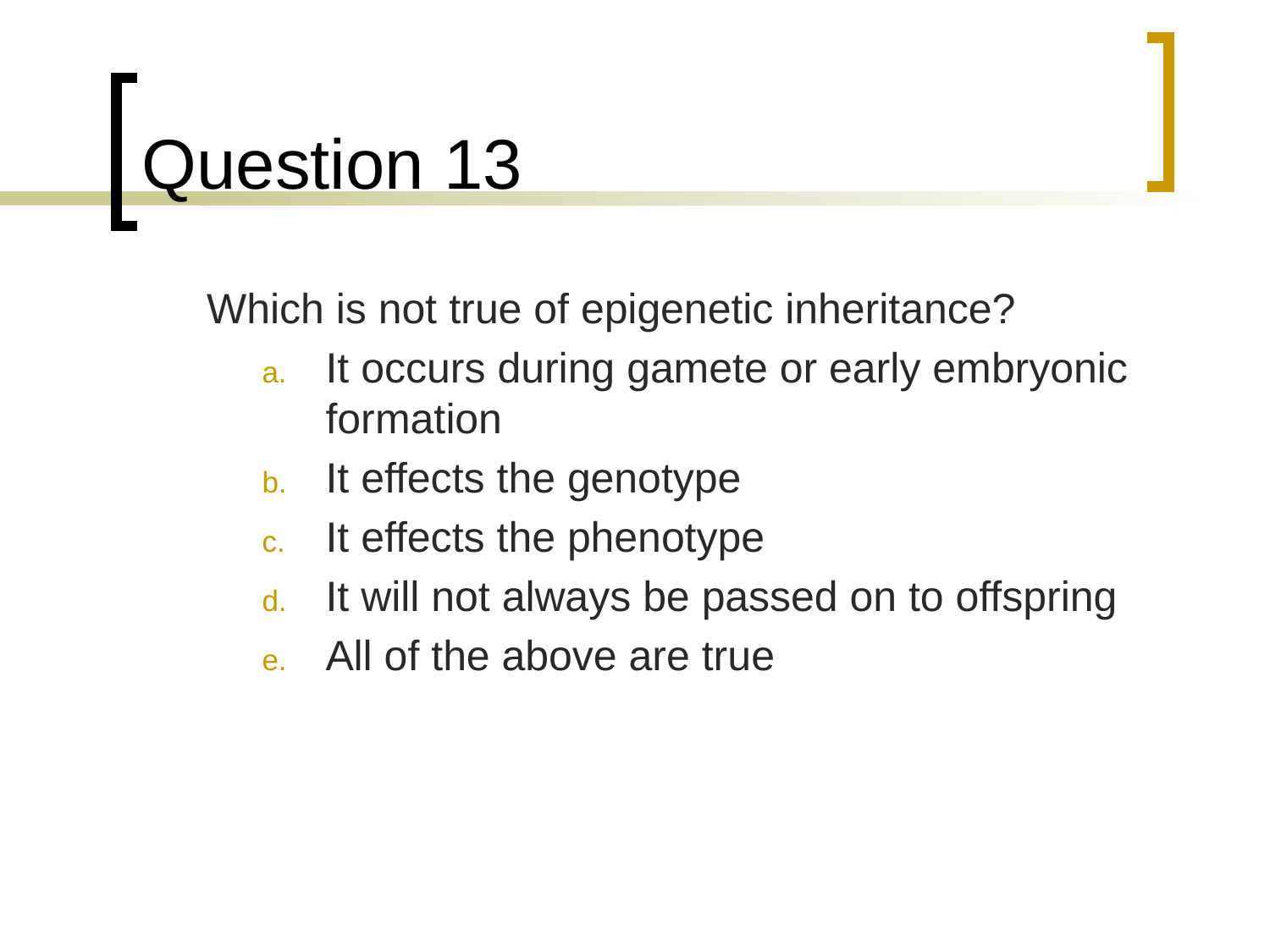

# Question 13
	Which is not true of epigenetic inheritance?
It occurs during gamete or early embryonic formation
It effects the genotype
It effects the phenotype
It will not always be passed on to offspring
All of the above are true